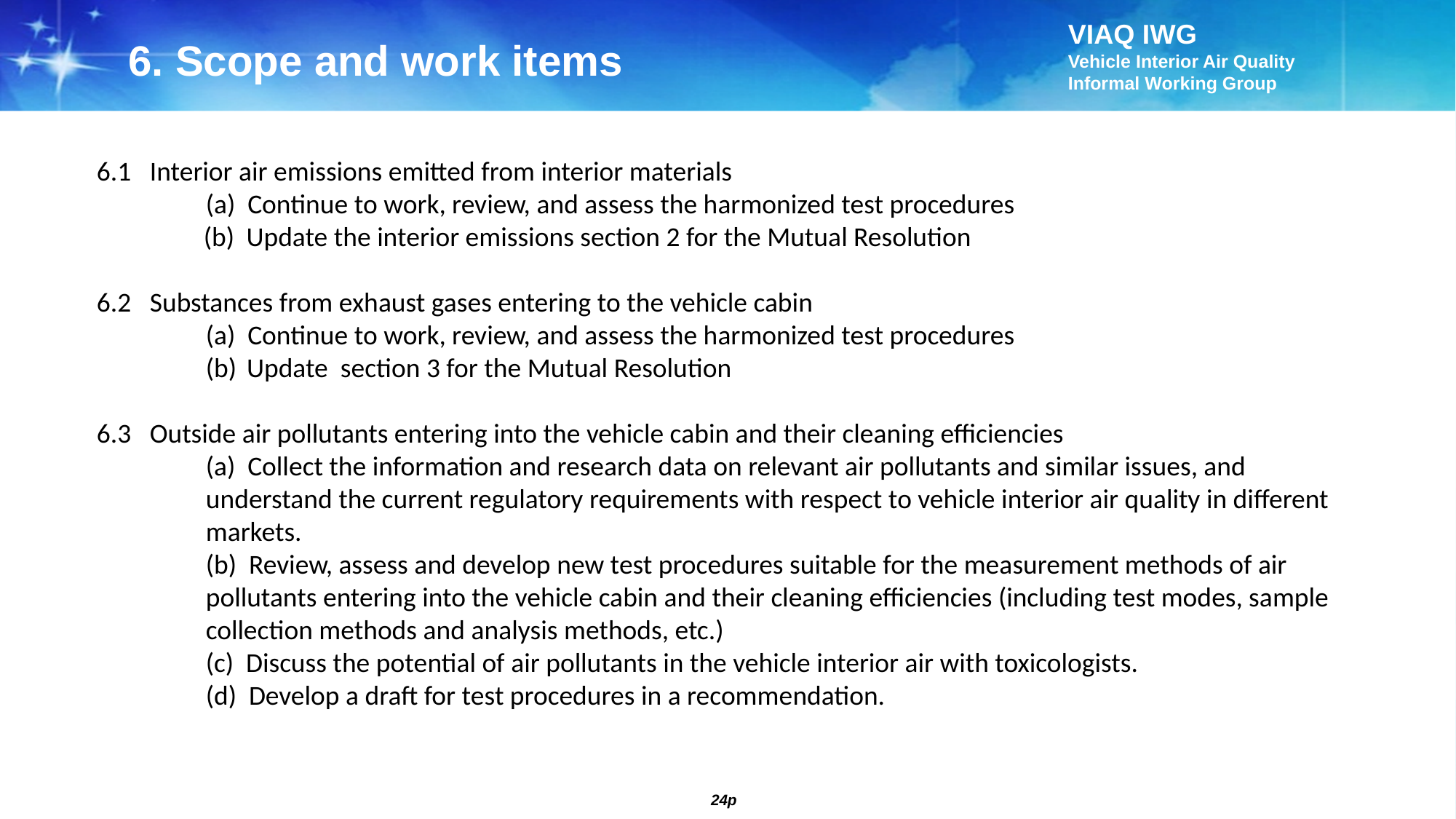

6. Scope and work items
6.1   Interior air emissions emitted from interior materials
	(a)  Continue to work, review, and assess the harmonized test procedures
Update the interior emissions section 2 for the Mutual Resolution

6.2   Substances from exhaust gases entering to the vehicle cabin
(a)  Continue to work, review, and assess the harmonized test procedures
Update  section 3 for the Mutual Resolution

6.3   Outside air pollutants entering into the vehicle cabin and their cleaning efficiencies
(a)  Collect the information and research data on relevant air pollutants and similar issues, and understand the current regulatory requirements with respect to vehicle interior air quality in different markets.
(b)  Review, assess and develop new test procedures suitable for the measurement methods of air pollutants entering into the vehicle cabin and their cleaning efficiencies (including test modes, sample collection methods and analysis methods, etc.)
(c)  Discuss the potential of air pollutants in the vehicle interior air with toxicologists.
(d)  Develop a draft for test procedures in a recommendation.